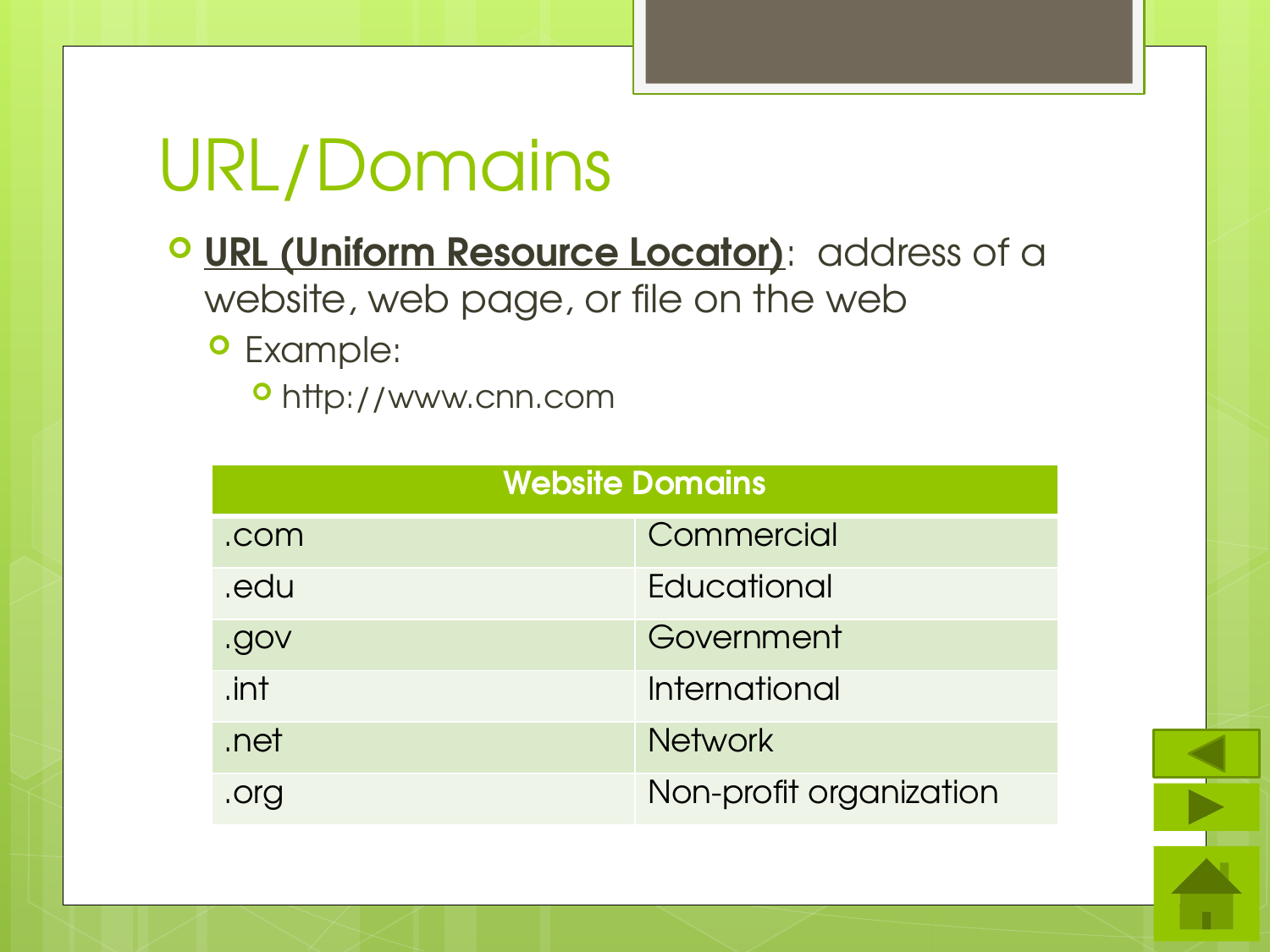

# URL/Domains
URL (Uniform Resource Locator):  address of a website, web page, or file on the web
Example:
http://www.cnn.com
| Website Domains |  |
| --- | --- |
| .com | Commercial |
| .edu | Educational |
| .gov | Government |
| .int | International |
| .net | Network |
| .org | Non-profit organization |